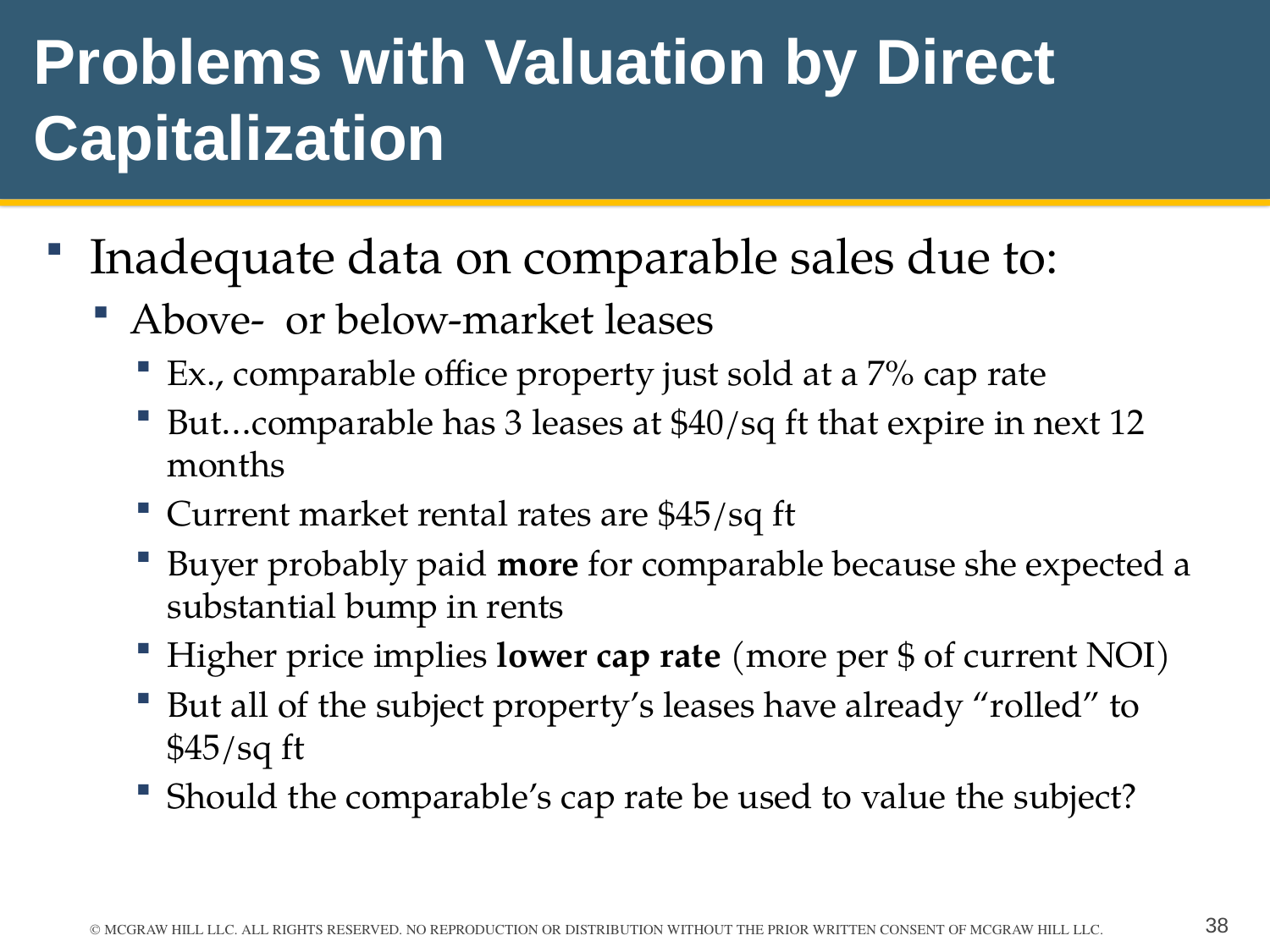

# Problems with Valuation by Direct Capitalization
Inadequate data on comparable sales due to:
Above-  or below-market leases
Ex., comparable office property just sold at a 7% cap rate
But…comparable has 3 leases at $40/sq ft that expire in next 12 months
Current market rental rates are $45/sq ft
Buyer probably paid more for comparable because she expected a substantial bump in rents
Higher price implies lower cap rate (more per $ of current NOI)
But all of the subject property’s leases have already “rolled” to $45/sq ft
Should the comparable’s cap rate be used to value the subject?

© MCGRAW HILL LLC. ALL RIGHTS RESERVED. NO REPRODUCTION OR DISTRIBUTION WITHOUT THE PRIOR WRITTEN CONSENT OF MCGRAW HILL LLC.
38